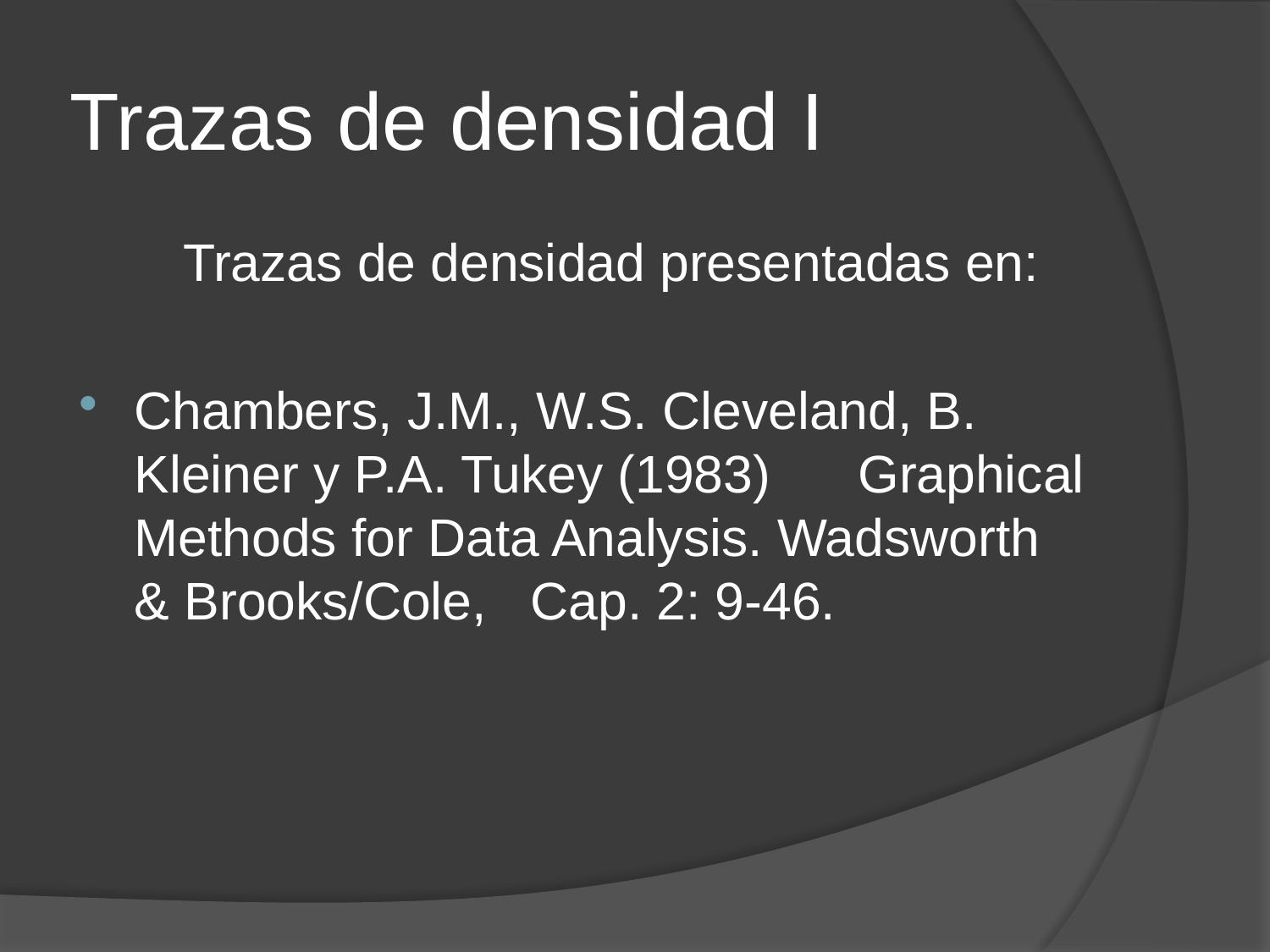

# Trazas de densidad I
       Trazas de densidad presentadas en:

Chambers, J.M., W.S. Cleveland, B. Kleiner y P.A. Tukey (1983)      Graphical Methods for Data Analysis. Wadsworth & Brooks/Cole,   Cap. 2: 9-46.